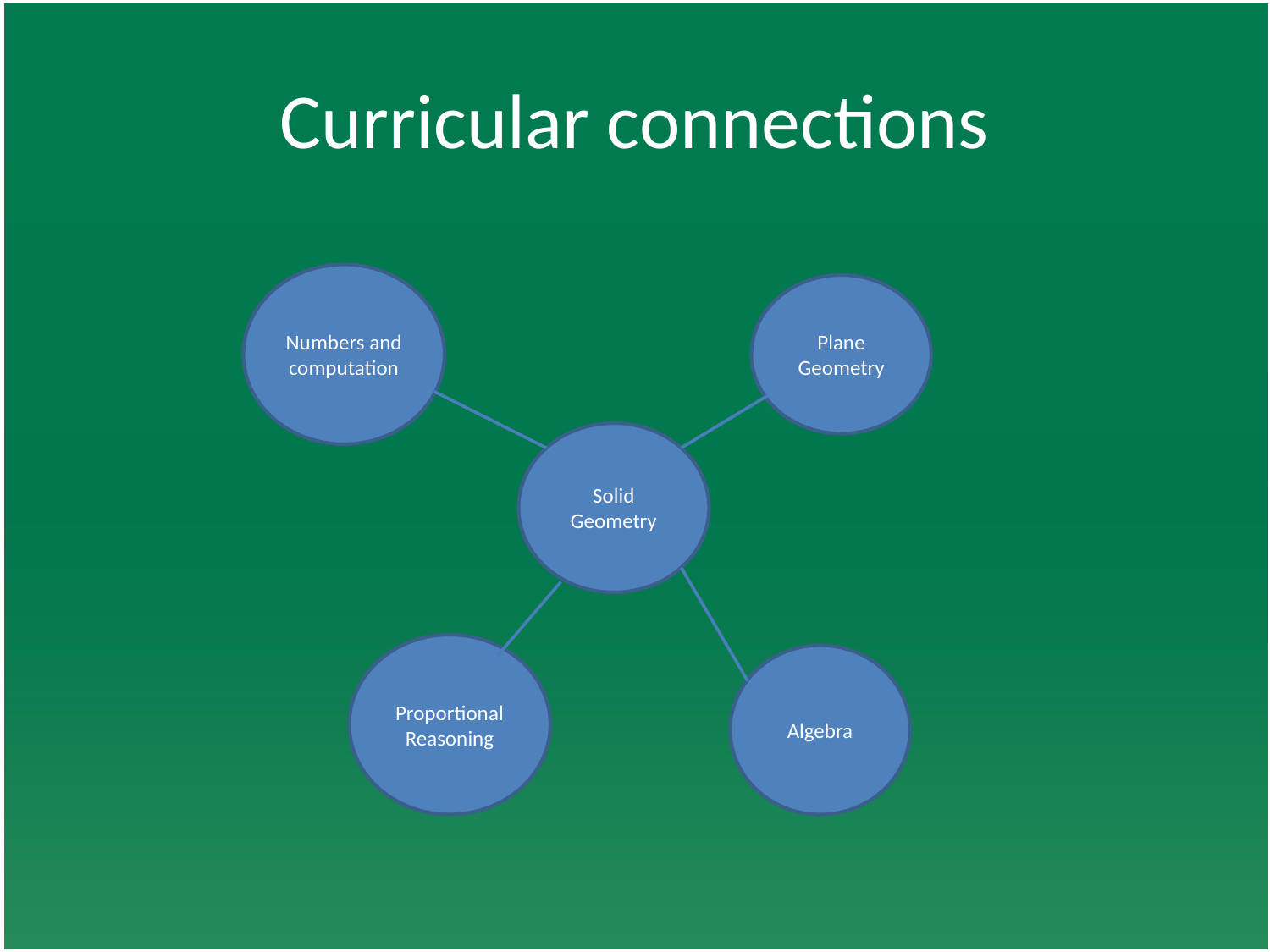

# Curricular connections
Numbers and computation
Plane Geometry
Solid Geometry
Proportional Reasoning
Algebra